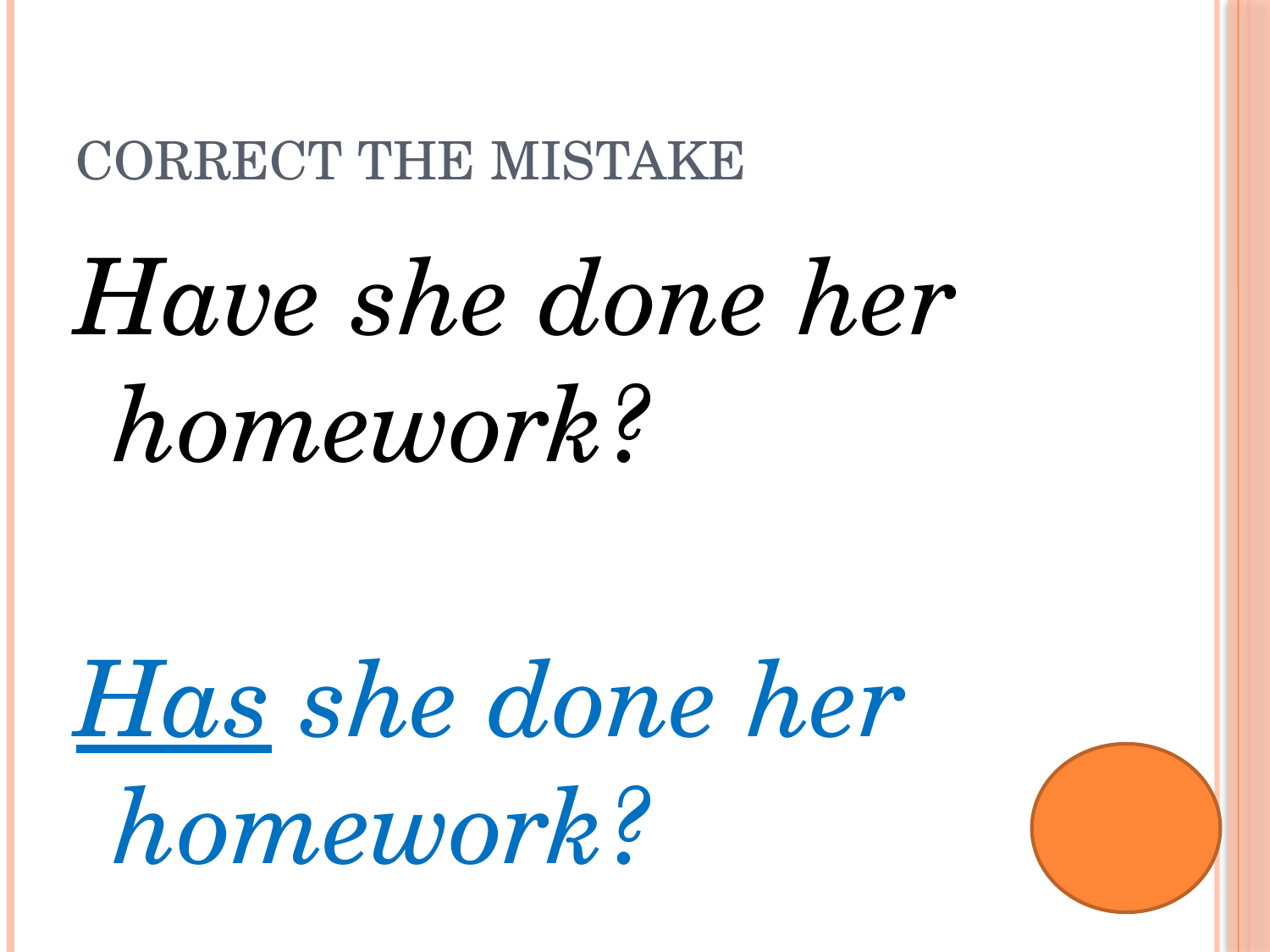

# Correct the mistake
Have she done her homework?

Has she done her homework?